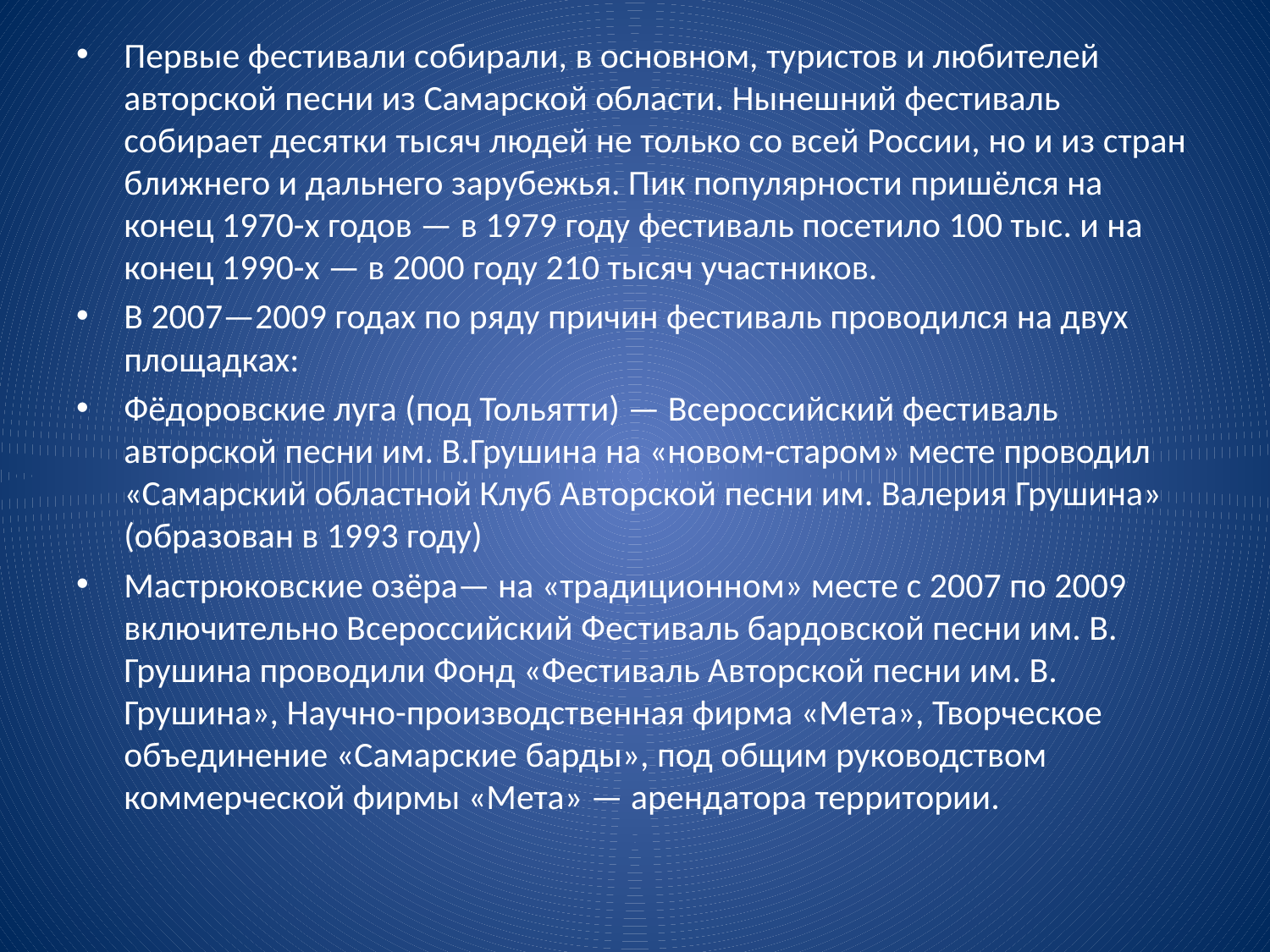

Первые фестивали собирали, в основном, туристов и любителей авторской песни из Самарской области. Нынешний фестиваль собирает десятки тысяч людей не только со всей России, но и из стран ближнего и дальнего зарубежья. Пик популярности пришёлся на конец 1970-х годов — в 1979 году фестиваль посетило 100 тыс. и на конец 1990-х — в 2000 году 210 тысяч участников.
В 2007—2009 годах по ряду причин фестиваль проводился на двух площадках:
Фёдоровские луга (под Тольятти) — Всероссийский фестиваль авторской песни им. В.Грушина на «новом-старом» месте проводил «Самарский областной Клуб Авторской песни им. Валерия Грушина» (образован в 1993 году)
Мастрюковские озёра— на «традиционном» месте с 2007 по 2009 включительно Всероссийский Фестиваль бардовской песни им. В. Грушина проводили Фонд «Фестиваль Авторской песни им. В. Грушина», Научно-производственная фирма «Мета», Творческое объединение «Самарские барды», под общим руководством коммерческой фирмы «Мета» — арендатора территории.